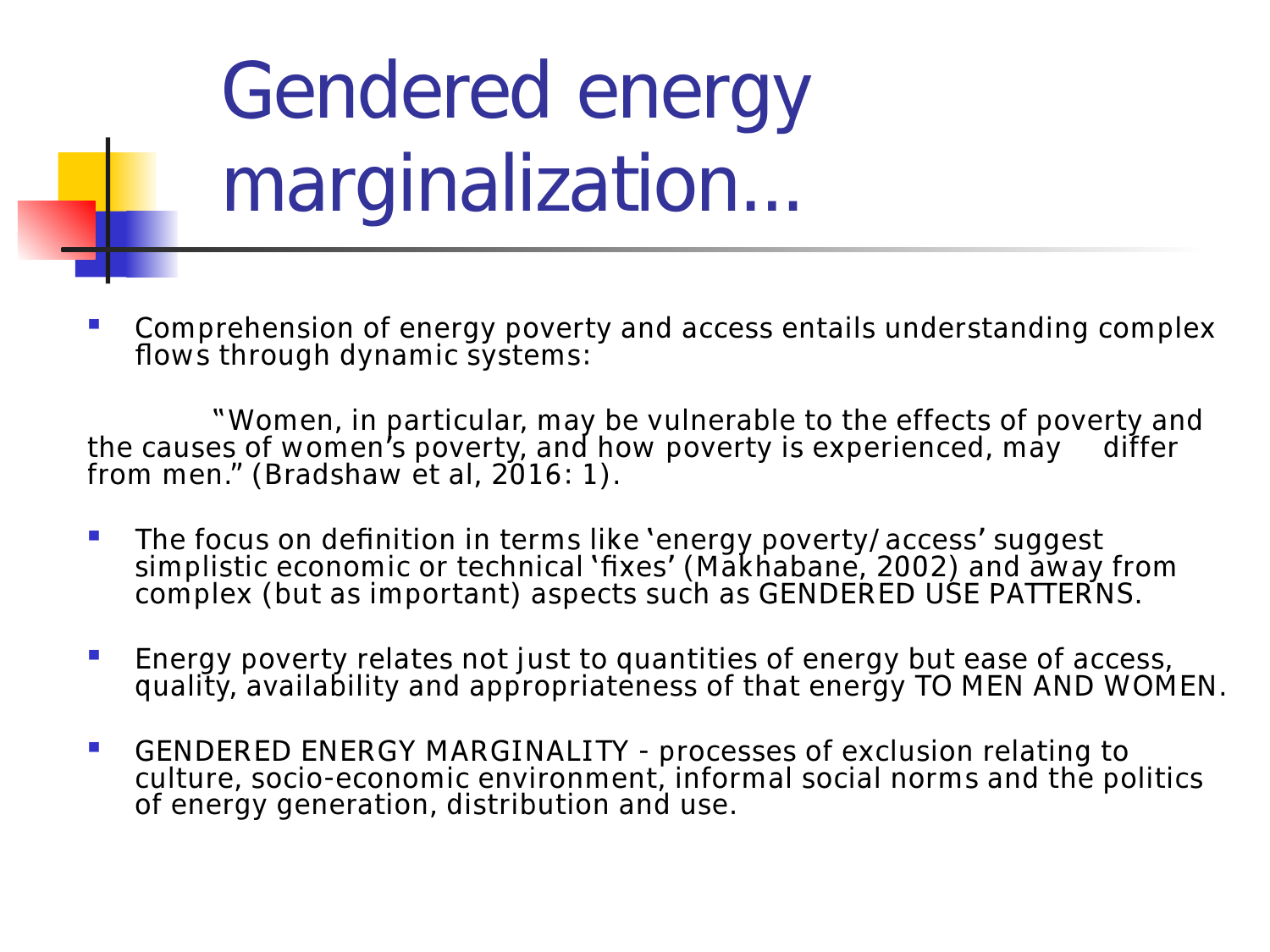

# Gendered energy marginalization…
Comprehension of energy poverty and access entails understanding complex flows through dynamic systems:

	“Women, in particular, may be vulnerable to the effects of poverty and 	the causes of women’s poverty, and how poverty is experienced, may 	differ from men.” (Bradshaw et al, 2016: 1).

The focus on definition in terms like ‘energy poverty/access’ suggest simplistic economic or technical ‘fixes’ (Makhabane, 2002) and away from complex (but as important) aspects such as GENDERED USE PATTERNS.

Energy poverty relates not just to quantities of energy but ease of access, quality, availability and appropriateness of that energy TO MEN AND WOMEN.

GENDERED ENERGY MARGINALITY - processes of exclusion relating to culture, socio-economic environment, informal social norms and the politics of energy generation, distribution and use.